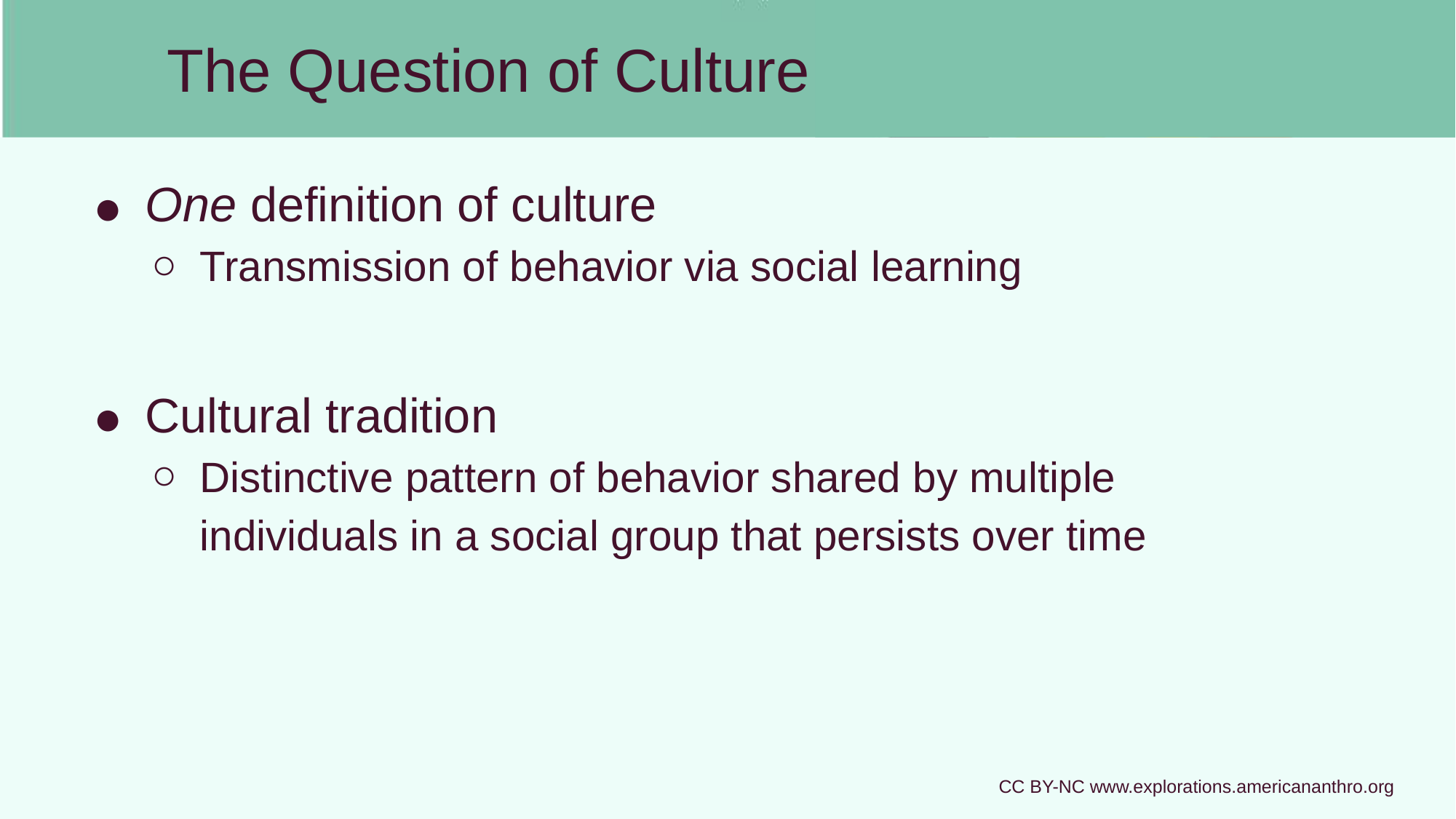

# The Question of Culture
One definition of culture
Transmission of behavior via social learning

Cultural tradition
Distinctive pattern of behavior shared by multiple individuals in a social group that persists over time